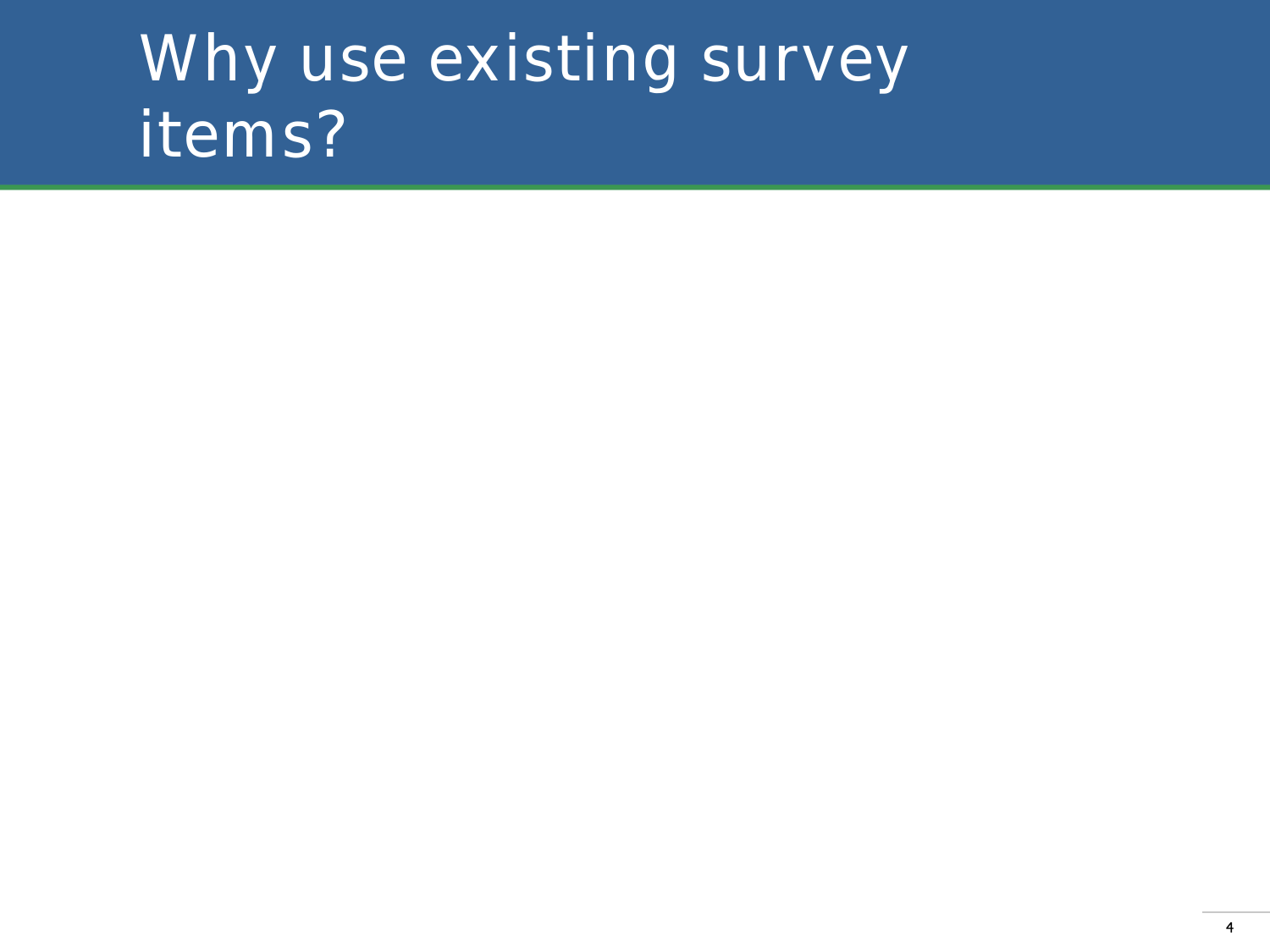

# Why use existing survey items?
4